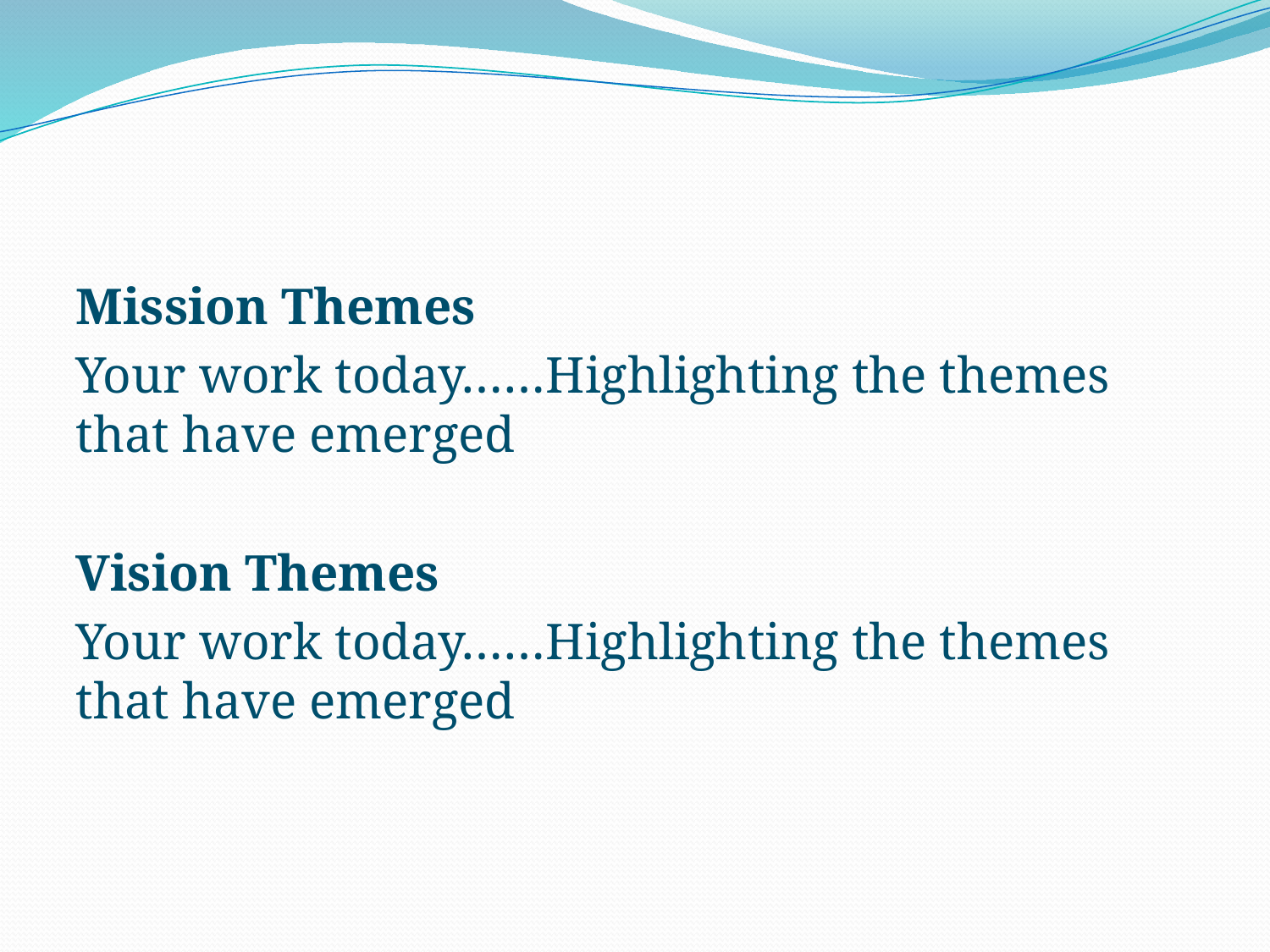

Mission Themes
Your work today……Highlighting the themes that have emerged

Vision Themes
Your work today……Highlighting the themes that have emerged